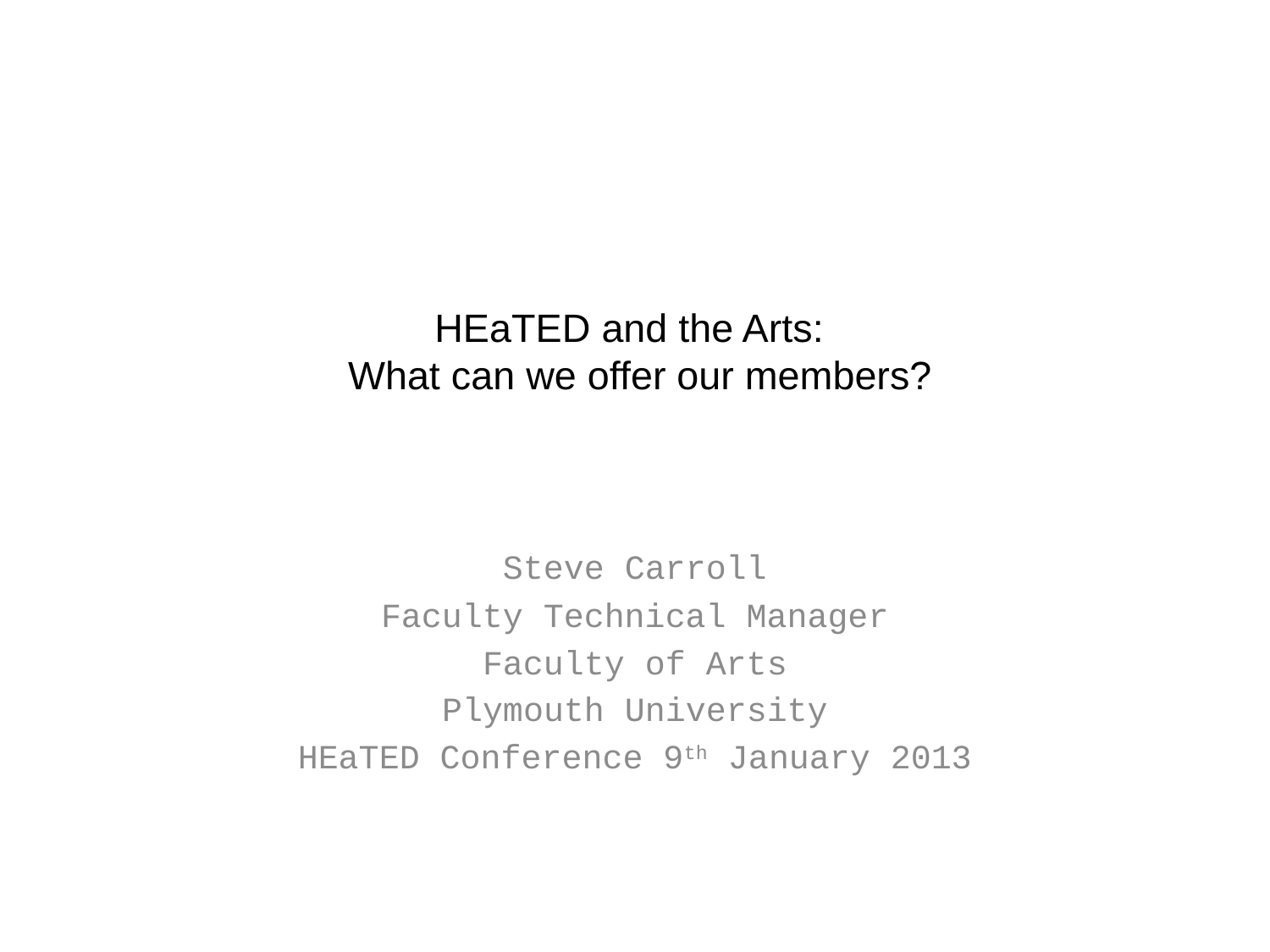

# HEaTED and the Arts: What can we offer our members?
Steve Carroll
Faculty Technical Manager
Faculty of Arts
Plymouth University
HEaTED Conference 9th January 2013